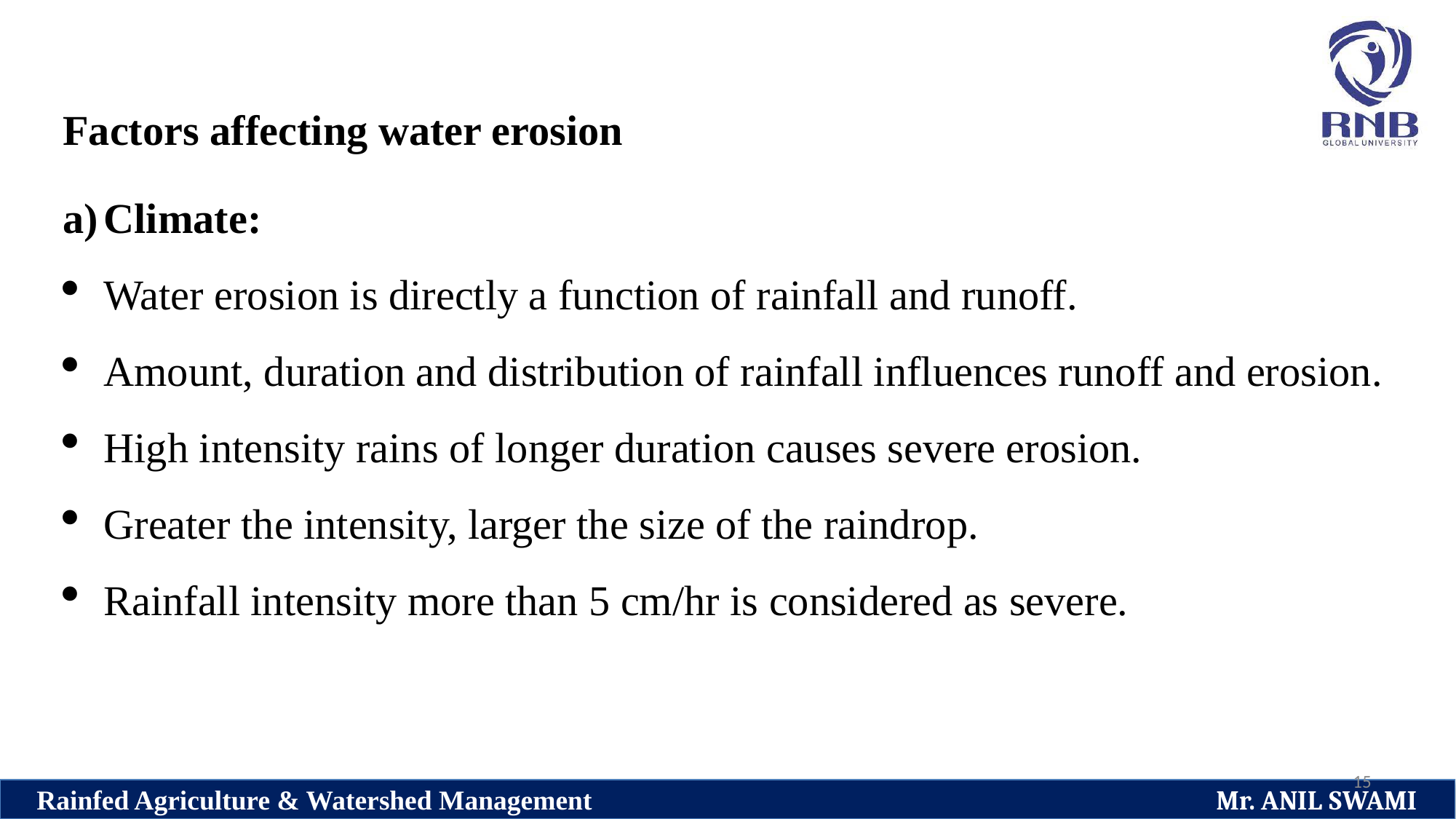

Factors affecting water erosion
Climate:
Water erosion is directly a function of rainfall and runoff.
Amount, duration and distribution of rainfall influences runoff and erosion.
High intensity rains of longer duration causes severe erosion.
Greater the intensity, larger the size of the raindrop.
Rainfall intensity more than 5 cm/hr is considered as severe.
15